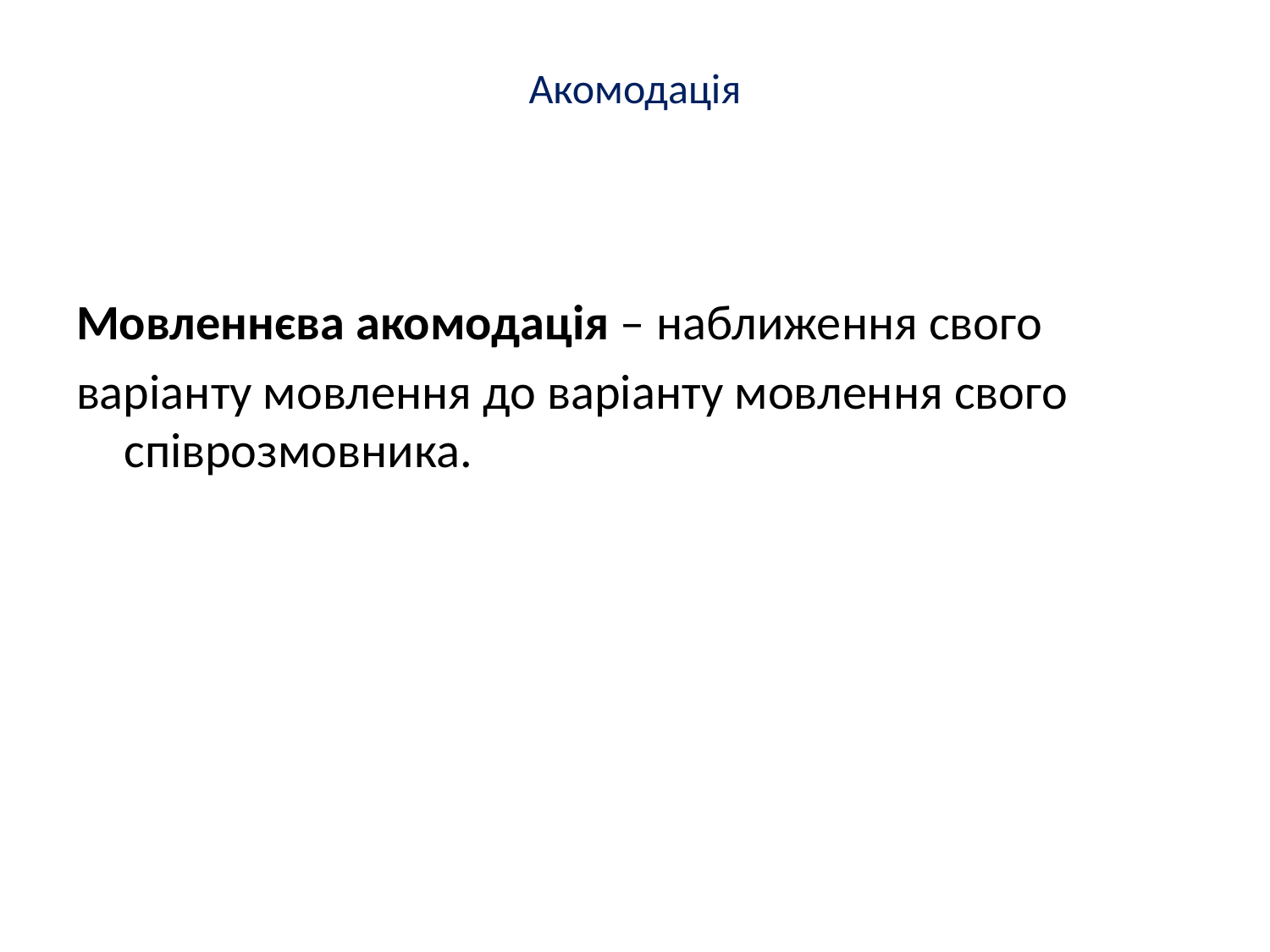

# Акомодація

Мовленнєва акомодація – наближення свого
варіанту мовлення до варіанту мовлення свого співрозмовника.